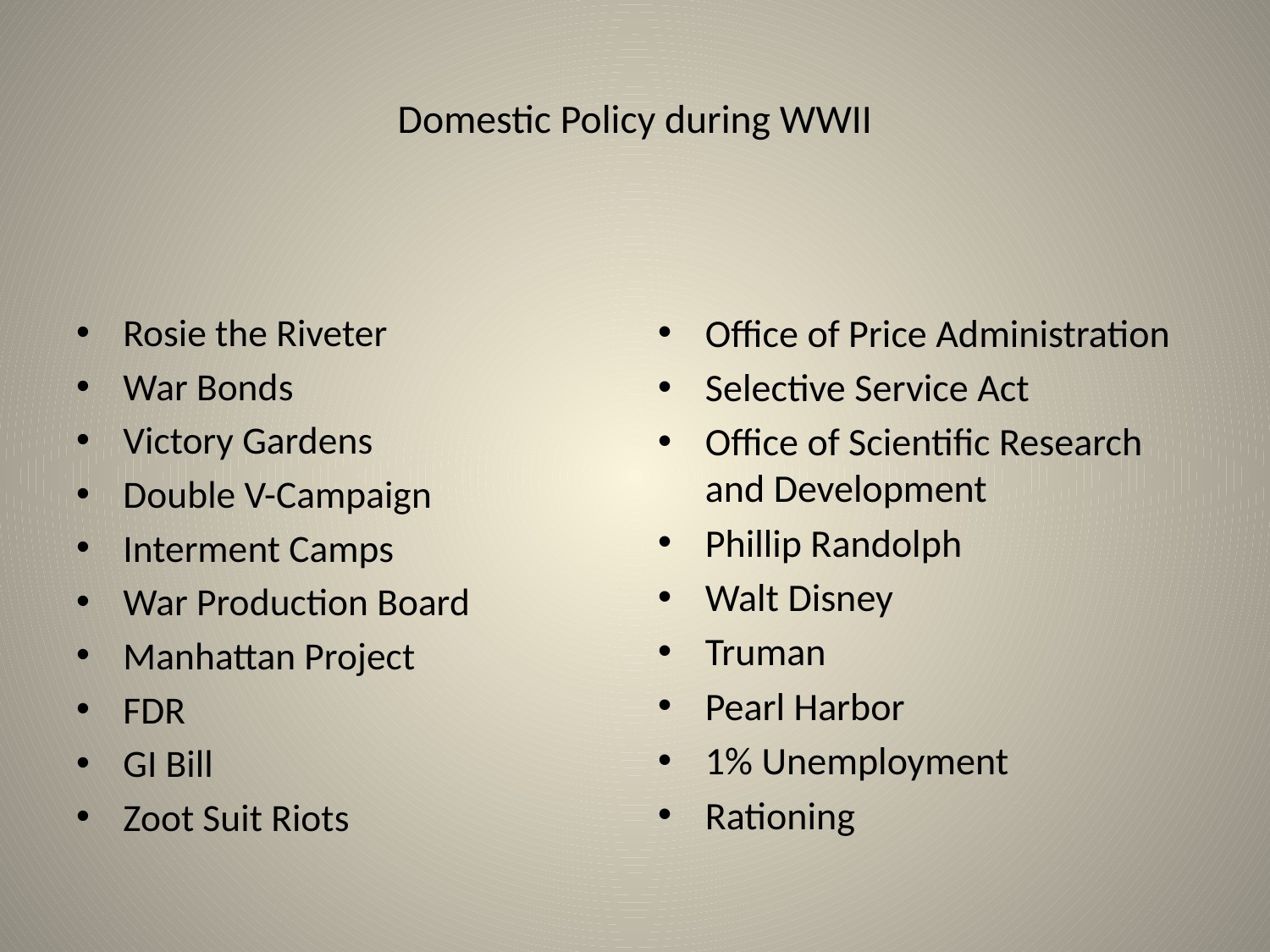

# Domestic Policy during WWII
Rosie the Riveter
War Bonds
Victory Gardens
Double V-Campaign
Interment Camps
War Production Board
Manhattan Project
FDR
GI Bill
Zoot Suit Riots

Office of Price Administration
Selective Service Act
Office of Scientific Research and Development
Phillip Randolph
Walt Disney
Truman
Pearl Harbor
1% Unemployment
Rationing